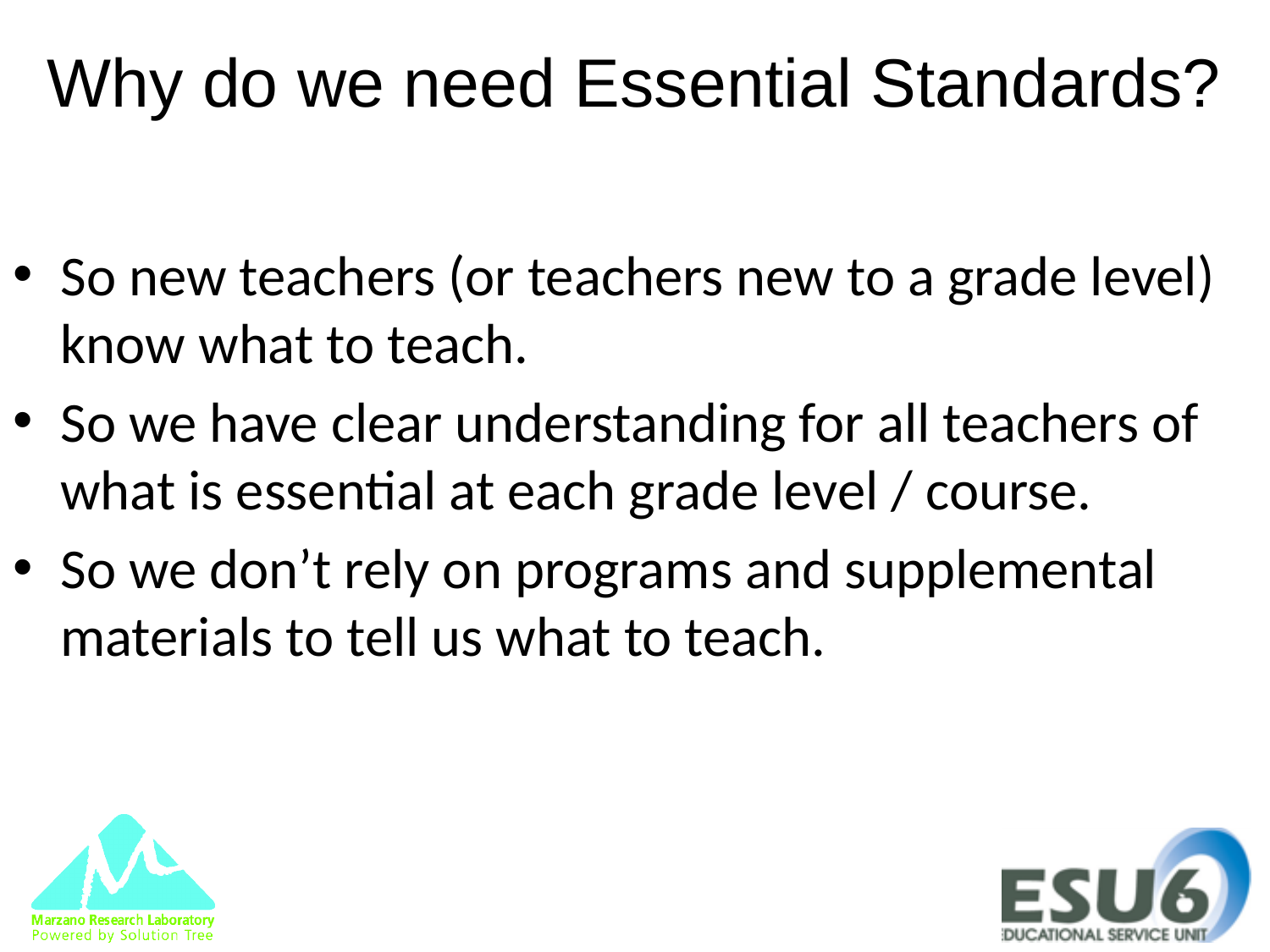

# Why do we need Essential Standards?
So new teachers (or teachers new to a grade level) know what to teach.
So we have clear understanding for all teachers of what is essential at each grade level / course.
So we don’t rely on programs and supplemental materials to tell us what to teach.